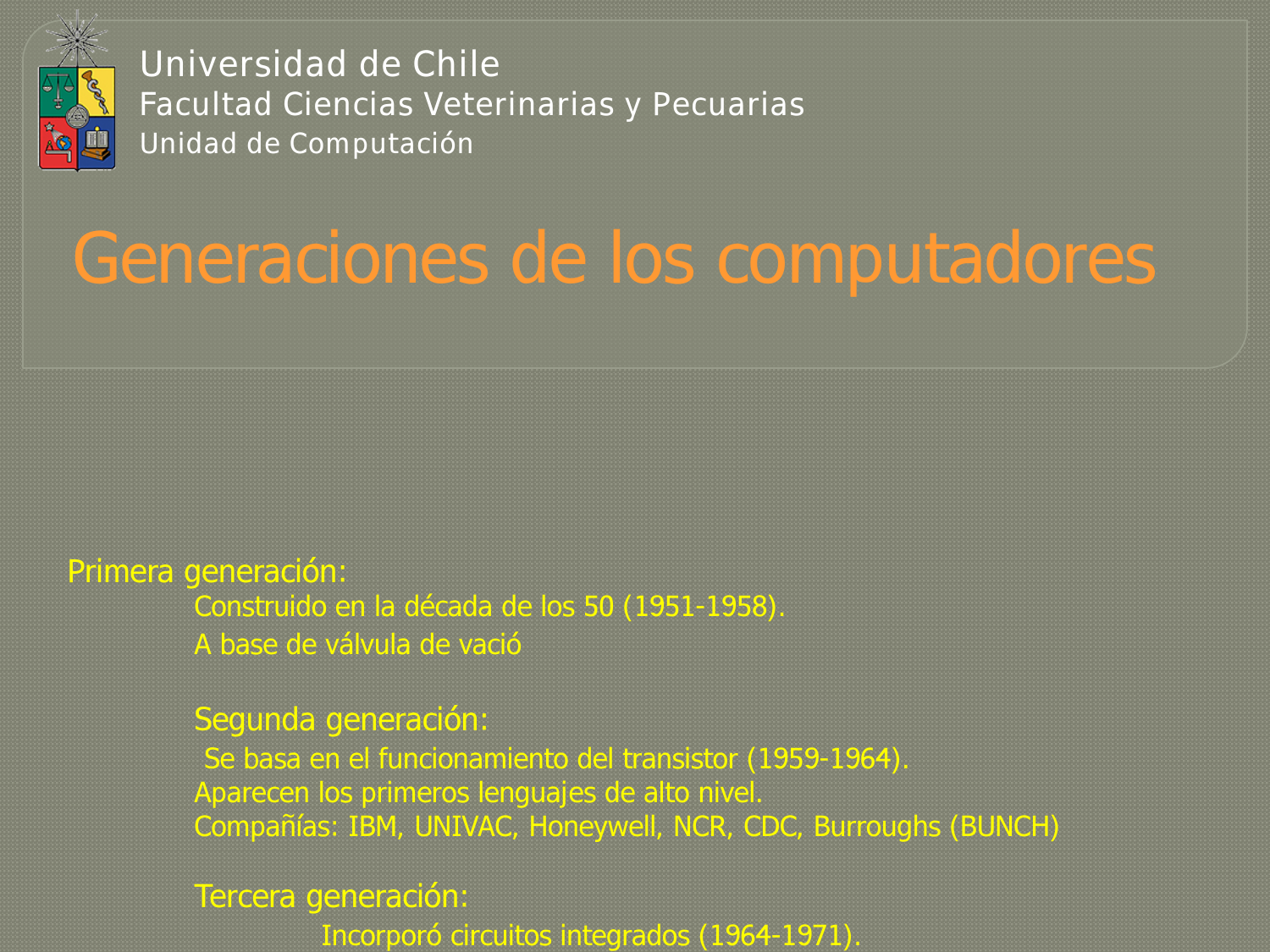

Generaciones de los computadores

Primera generación:
Construido en la década de los 50 (1951-1958).
A base de válvula de vació

Segunda generación:
 Se basa en el funcionamiento del transistor (1959-1964).
Aparecen los primeros lenguajes de alto nivel.
Compañías: IBM, UNIVAC, Honeywell, NCR, CDC, Burroughs (BUNCH)

Tercera generación:
	Incorporó circuitos integrados (1964-1971).
	Se introduce la multiprogramación y el multiproceso
	Mayor uso en Cobol y Fortran Ejemplo: IBM360